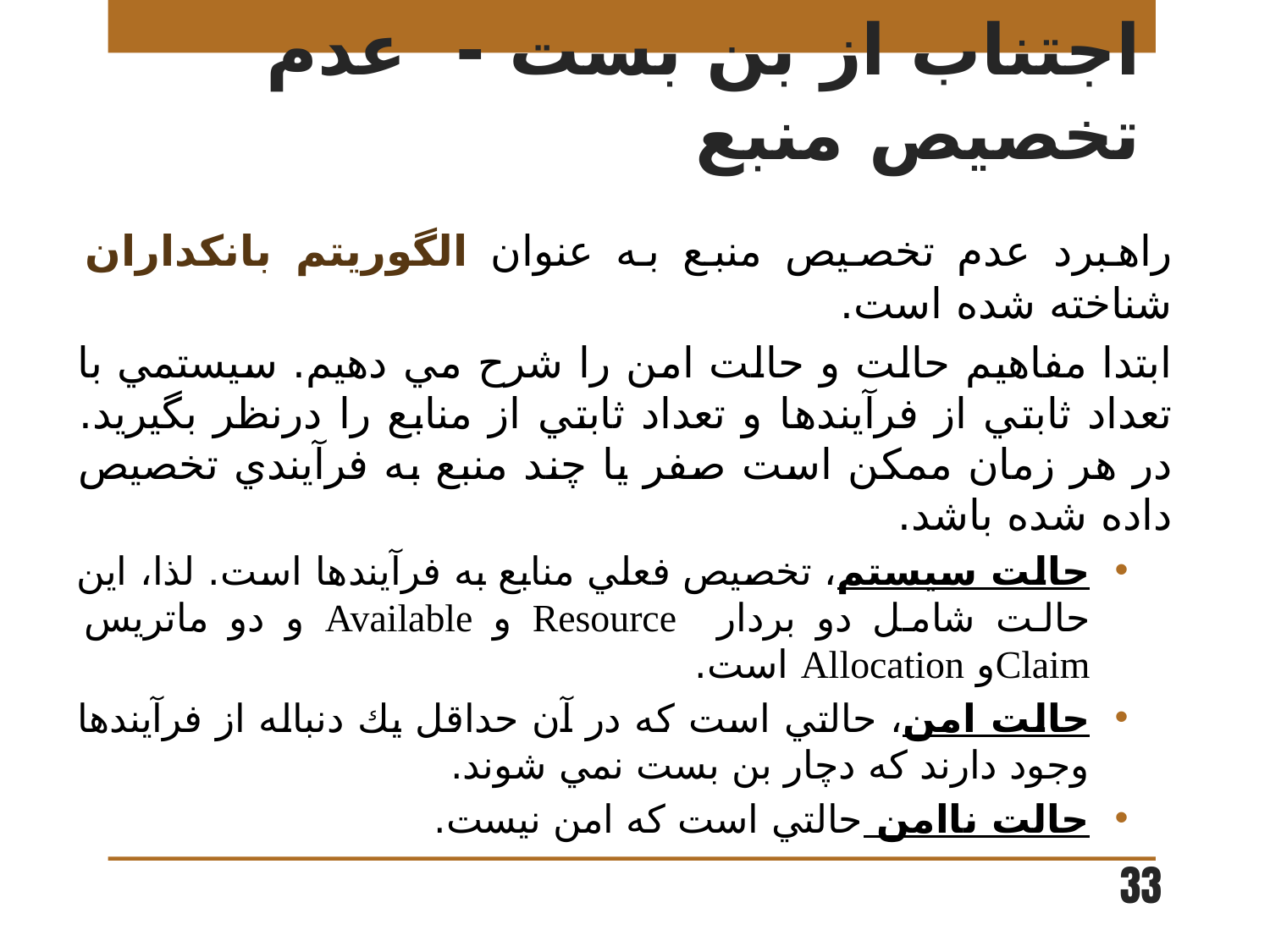

# اجتناب از بن بست -  عدم تخصيص منبع
راهبرد عدم تخصيص منبع به عنوان الگوريتم بانكداران شناخته شده است.
ابتدا مفاهيم حالت و حالت امن را شرح مي دهيم. سيستمي با تعداد ثابتي از فرآيندها و تعداد ثابتي از منابع را درنظر بگيريد. در هر زمان ممكن است صفر يا چند منبع به فرآيندي تخصيص داده شده باشد.
حالت سيستم، تخصيص فعلي منابع به فرآيندها است. لذا، اين حالت شامل دو بردار  Resource و Available و دو ماتريس Claimو Allocation است.
حالت امن، حالتي است كه در آن حداقل يك دنباله از فرآيندها وجود دارند كه دچار بن بست نمي شوند.
حالت ناامن حالتي است كه امن نيست.
33